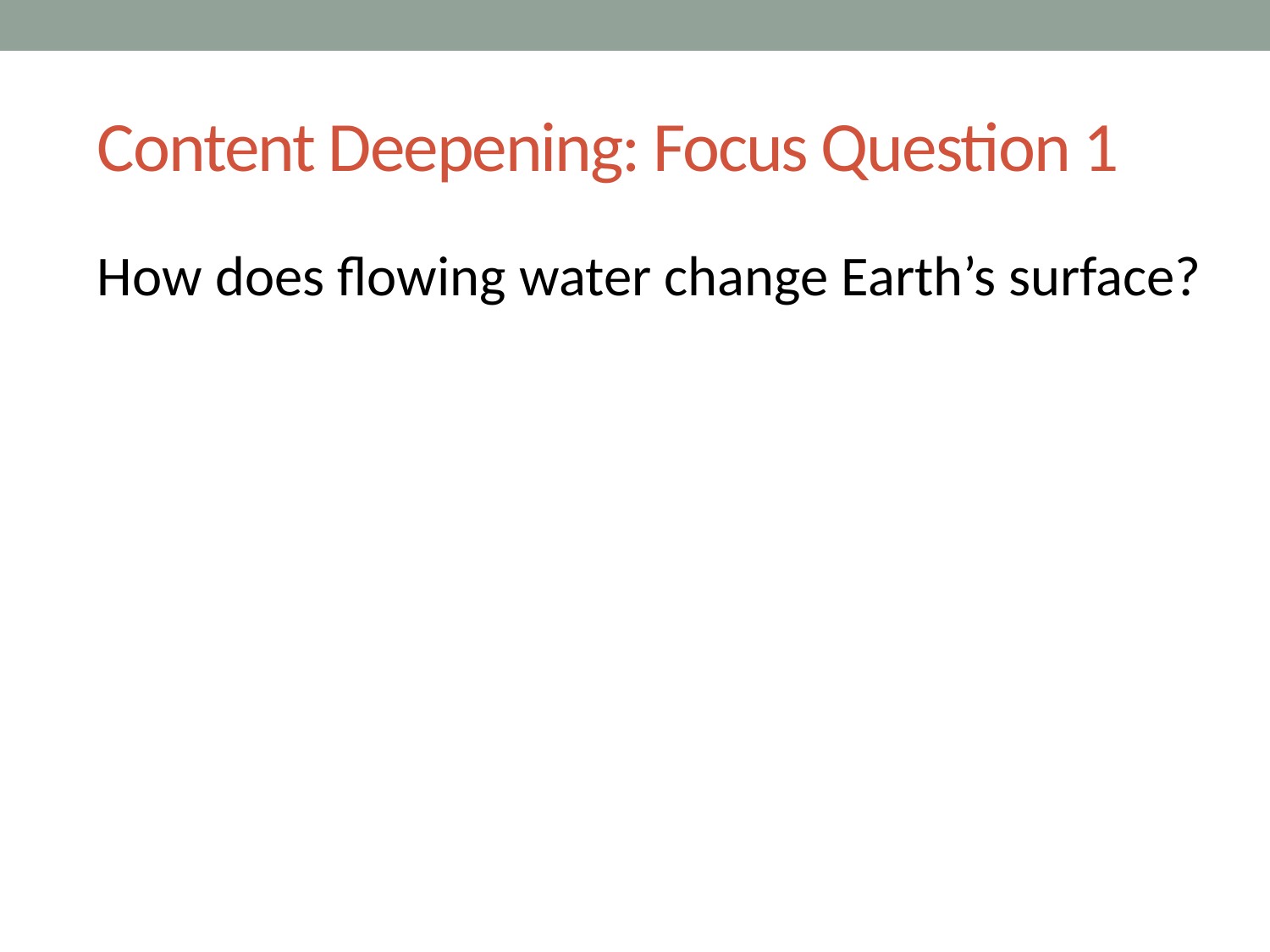

# Content Deepening: Focus Question 1
How does flowing water change Earth’s surface?